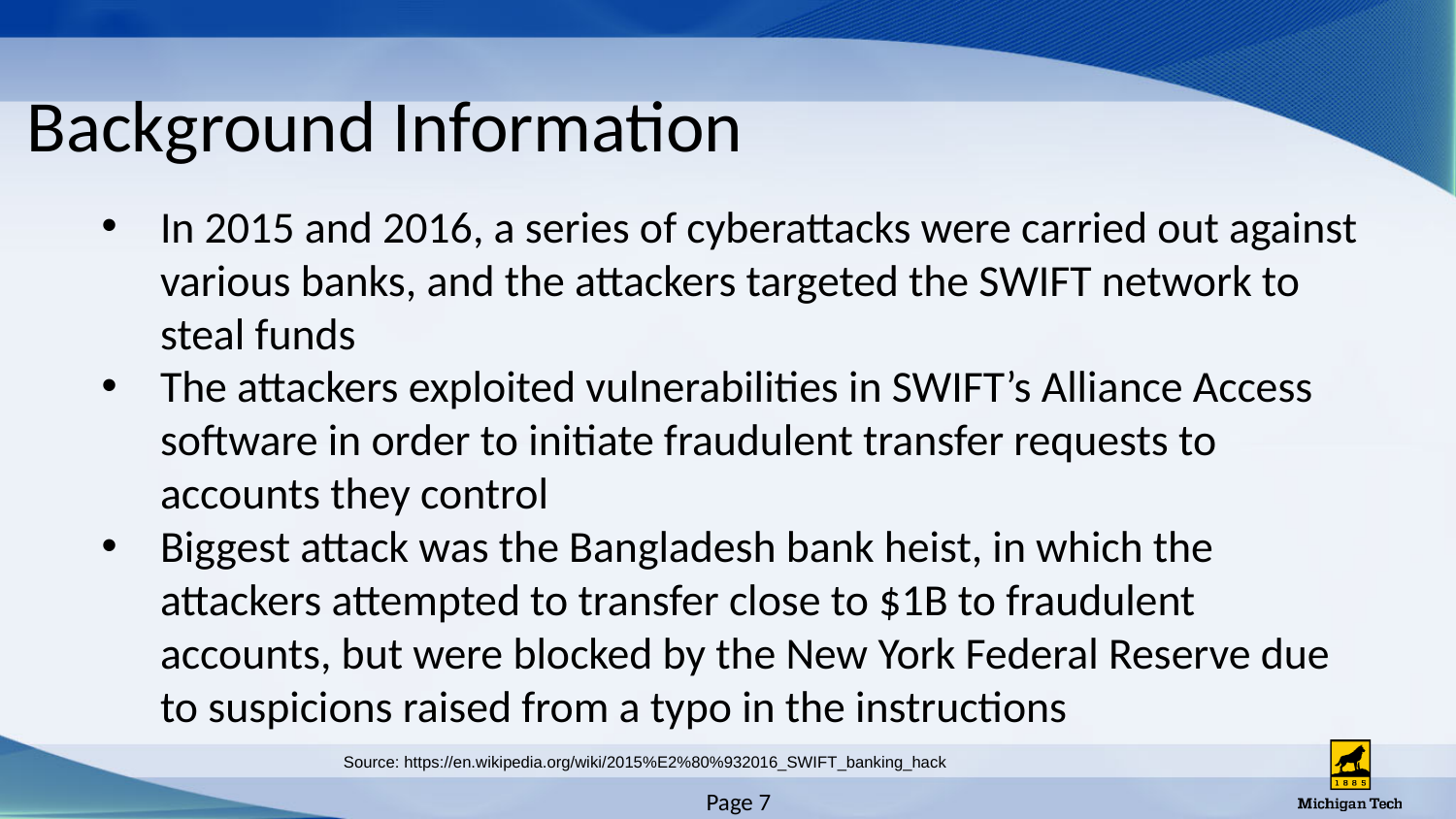

# Background Information
In 2015 and 2016, a series of cyberattacks were carried out against various banks, and the attackers targeted the SWIFT network to steal funds
The attackers exploited vulnerabilities in SWIFT’s Alliance Access software in order to initiate fraudulent transfer requests to accounts they control
Biggest attack was the Bangladesh bank heist, in which the attackers attempted to transfer close to $1B to fraudulent accounts, but were blocked by the New York Federal Reserve due to suspicions raised from a typo in the instructions
Source: https://en.wikipedia.org/wiki/2015%E2%80%932016_SWIFT_banking_hack